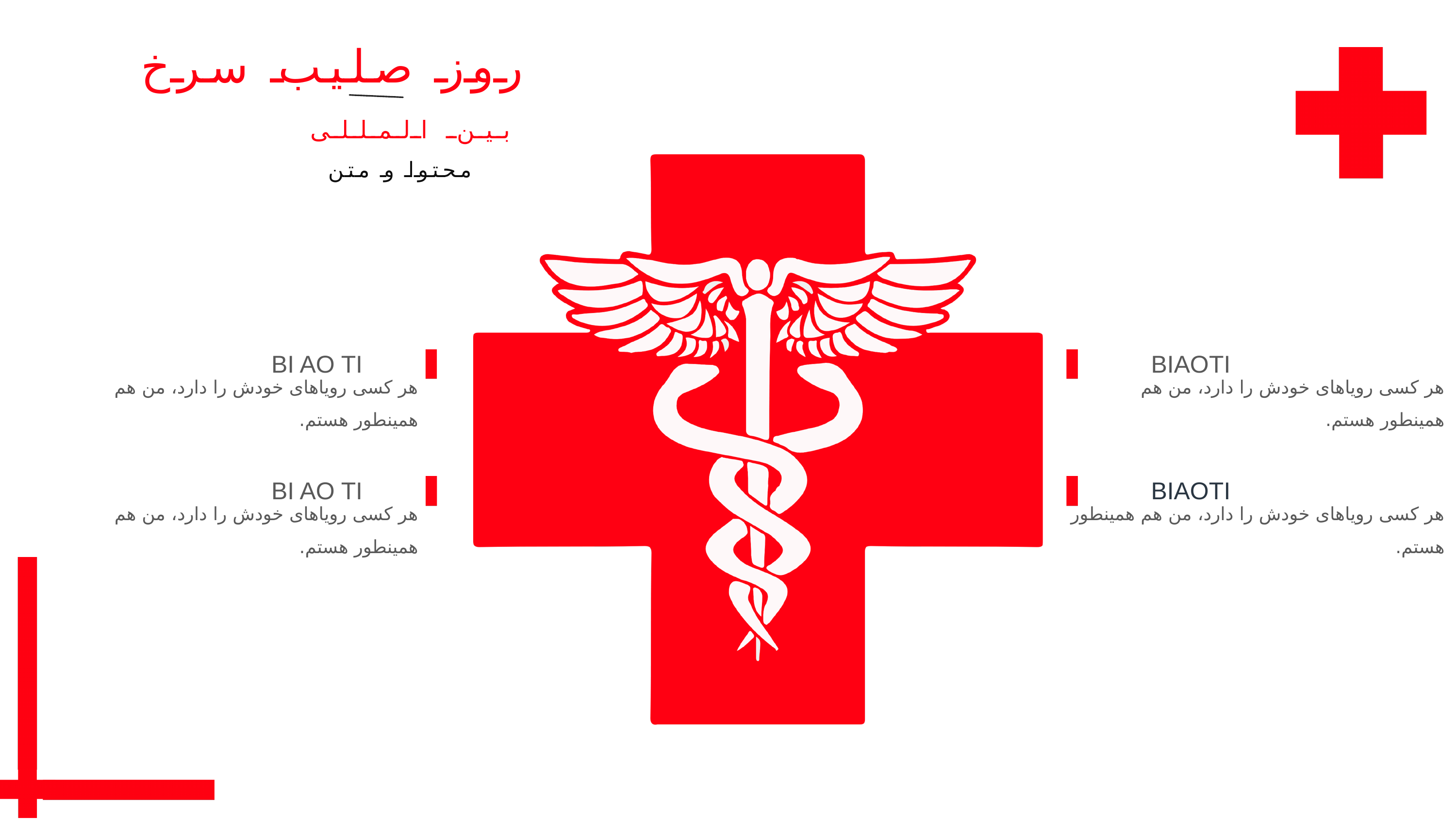

روز صلیب سرخ

بین المللی

محتوا و متن
BI AO TI
BIAOTI

هر کسی رویاهای خودش را دارد، من هم همینطور هستم.
هر کسی رویاهای خودش را دارد، من هم همینطور هستم.
BI AO TI
BIAOTI

هر کسی رویاهای خودش را دارد، من هم همینطور هستم.
هر کسی رویاهای خودش را دارد، من هم همینطور هستم.